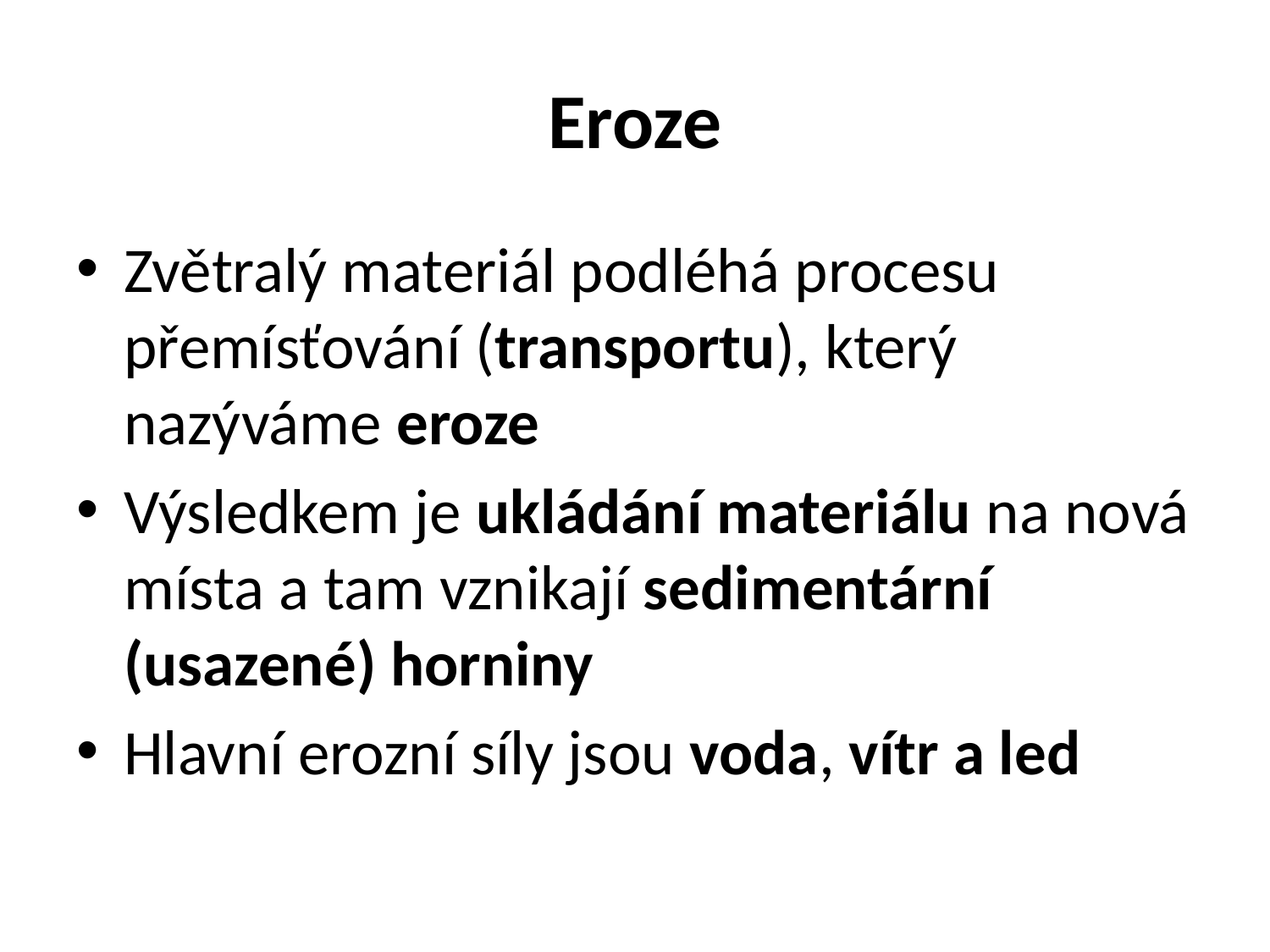

# Eroze
Zvětralý materiál podléhá procesu přemísťování (transportu), který nazýváme eroze
Výsledkem je ukládání materiálu na nová místa a tam vznikají sedimentární (usazené) horniny
Hlavní erozní síly jsou voda, vítr a led